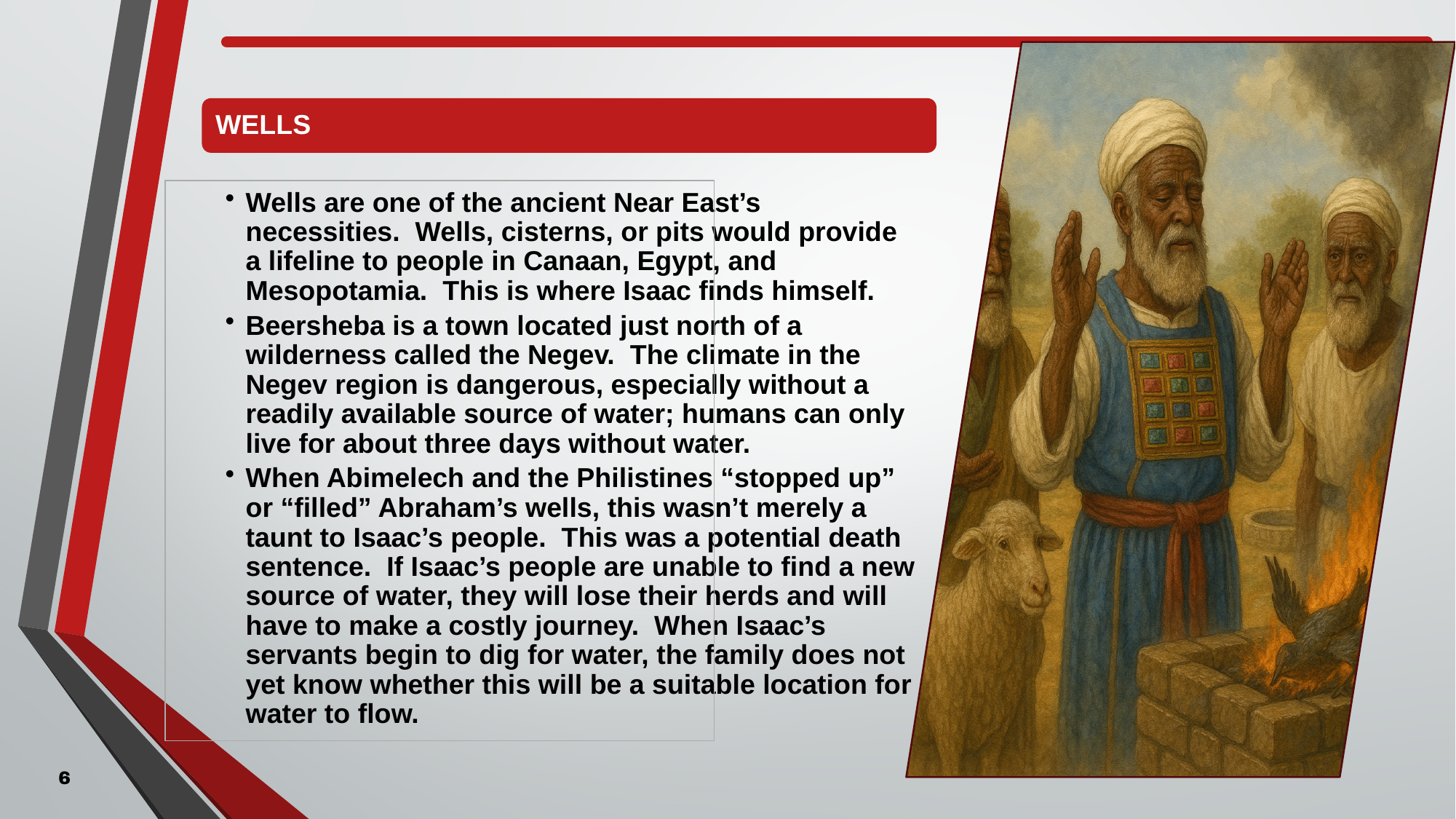

WELLS
Wells are one of the ancient Near East’s necessities.  Wells, cisterns, or pits would provide a lifeline to people in Canaan, Egypt, and Mesopotamia.  This is where Isaac finds himself.
Beersheba is a town located just north of a wilderness called the Negev.  The climate in the Negev region is dangerous, especially without a readily available source of water; humans can only live for about three days without water.
When Abimelech and the Philistines “stopped up” or “filled” Abraham’s wells, this wasn’t merely a taunt to Isaac’s people.  This was a potential death sentence.  If Isaac’s people are unable to find a new source of water, they will lose their herds and will have to make a costly journey.  When Isaac’s servants begin to dig for water, the family does not yet know whether this will be a suitable location for water to flow.

6